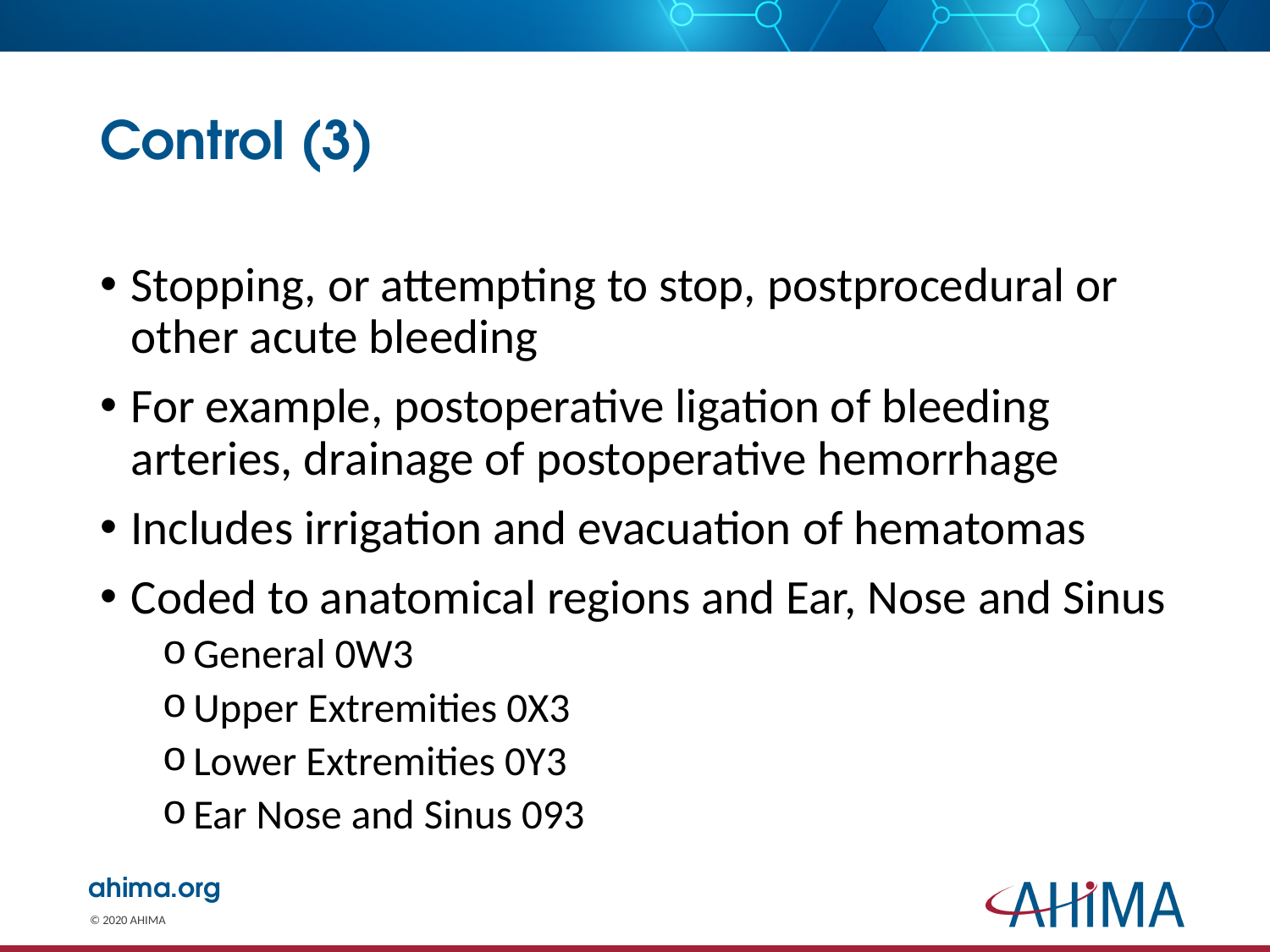

# Control (3)
Stopping, or attempting to stop, postprocedural or other acute bleeding
For example, postoperative ligation of bleeding arteries, drainage of postoperative hemorrhage
Includes irrigation and evacuation of hematomas
Coded to anatomical regions and Ear, Nose and Sinus
General 0W3
Upper Extremities 0X3
Lower Extremities 0Y3
Ear Nose and Sinus 093